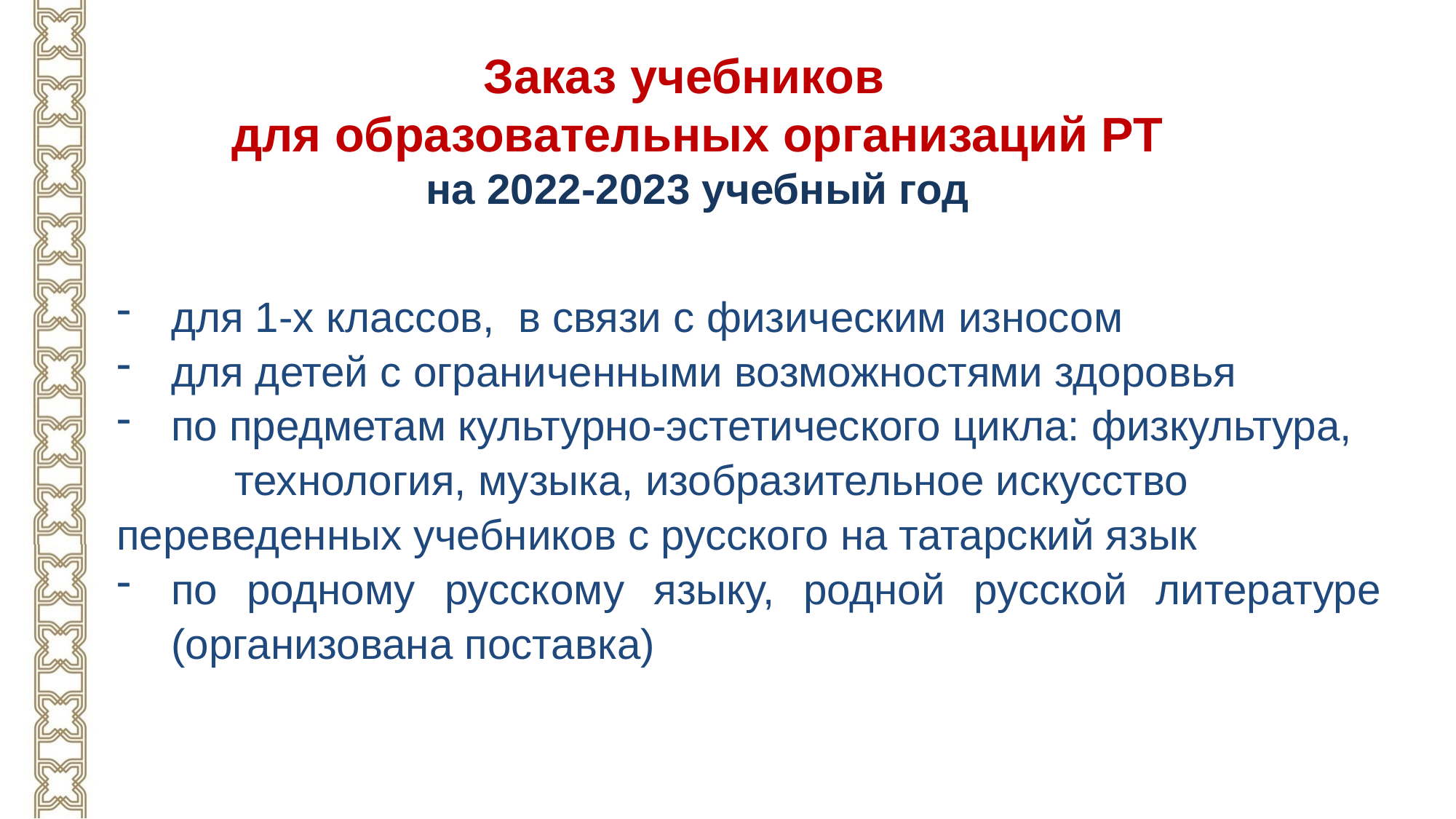

Заказ учебников
для образовательных организаций РТ
на 2022-2023 учебный год

для 1-х классов,  в связи с физическим износом
для детей с ограниченными возможностями здоровья
по предметам культурно-эстетического цикла: физкультура,
          технология, музыка, изобразительное искусство
переведенных учебников с русского на татарский язык
по родному русскому языку, родной русской литературе (организована поставка)